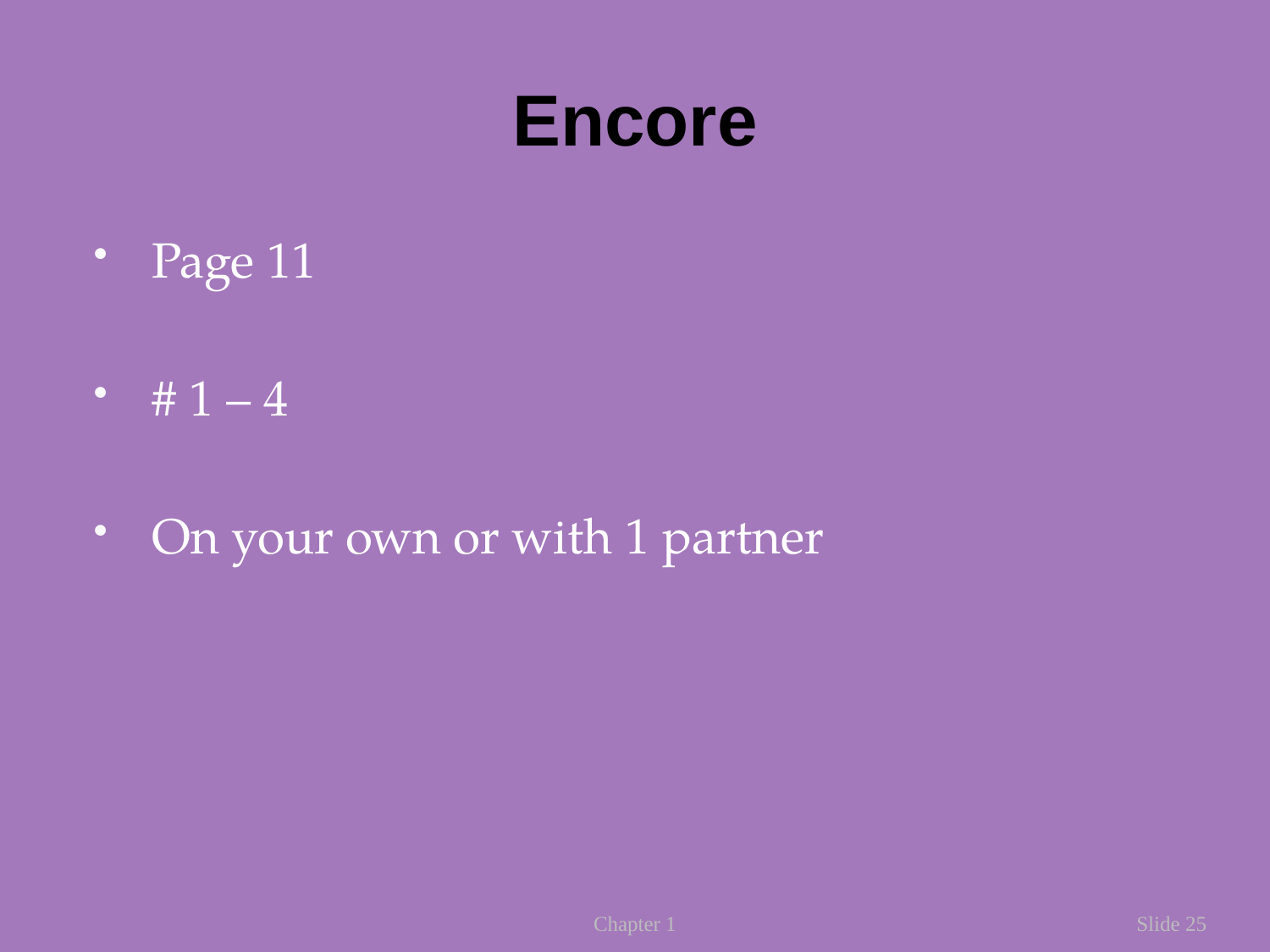

# Encore
Page 11

# 1 – 4

On your own or with 1 partner
Chapter 1
Slide 25